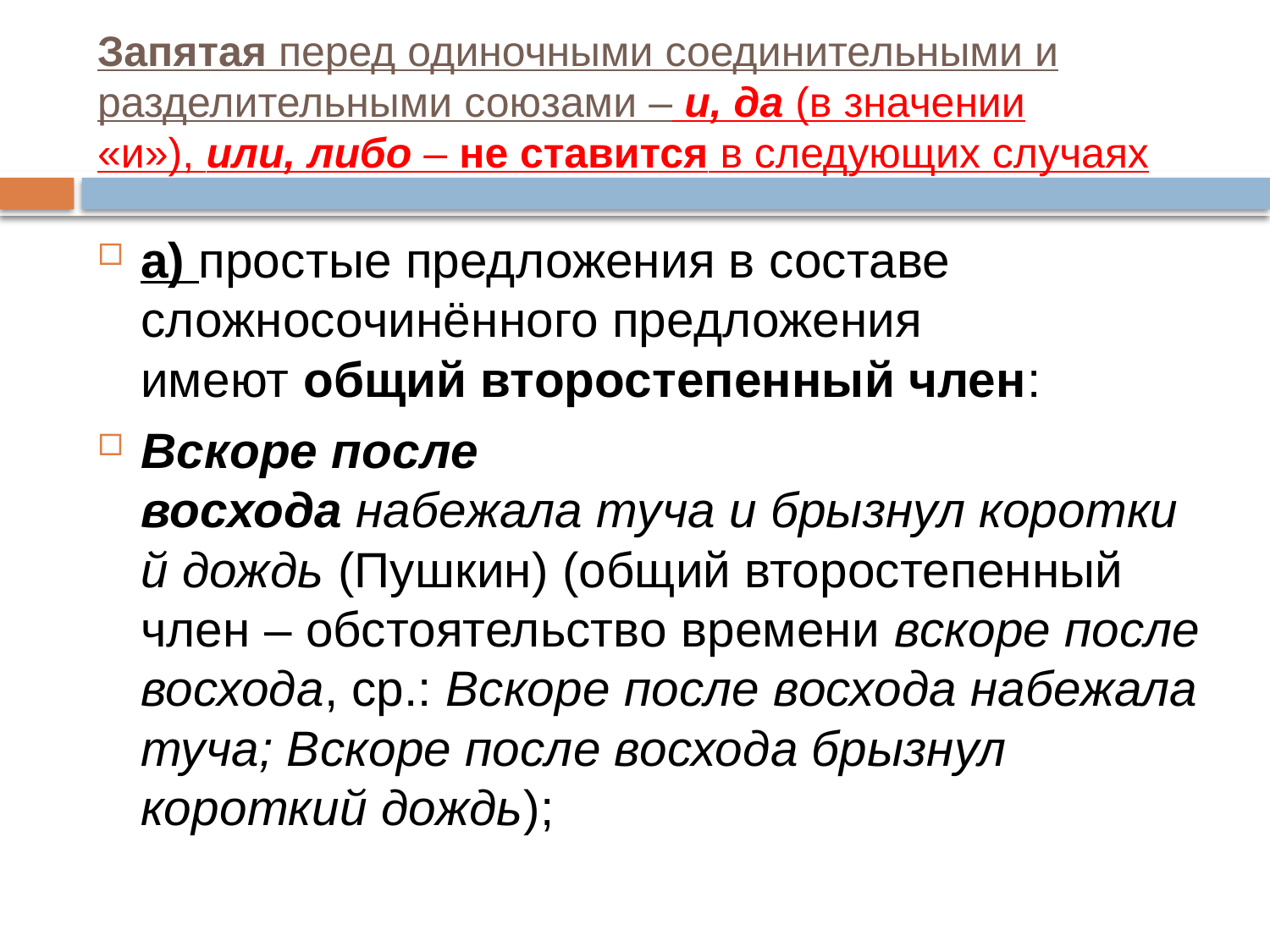

# Запятая перед одиночными соединительными и разделительными союзами – и, да (в значении «и»), или, либо – не ставится в следующих случаях
а) простые предложения в составе сложносочинённого предложения имеют общий второстепенный член:
Вскоре после восхода набежала туча и брызнул короткий дождь (Пушкин) (общий второстепенный член – обстоятельство времени вскоре после восхода, ср.: Вскоре после восхода набежала туча; Вскоре после восхода брызнул короткий дождь);